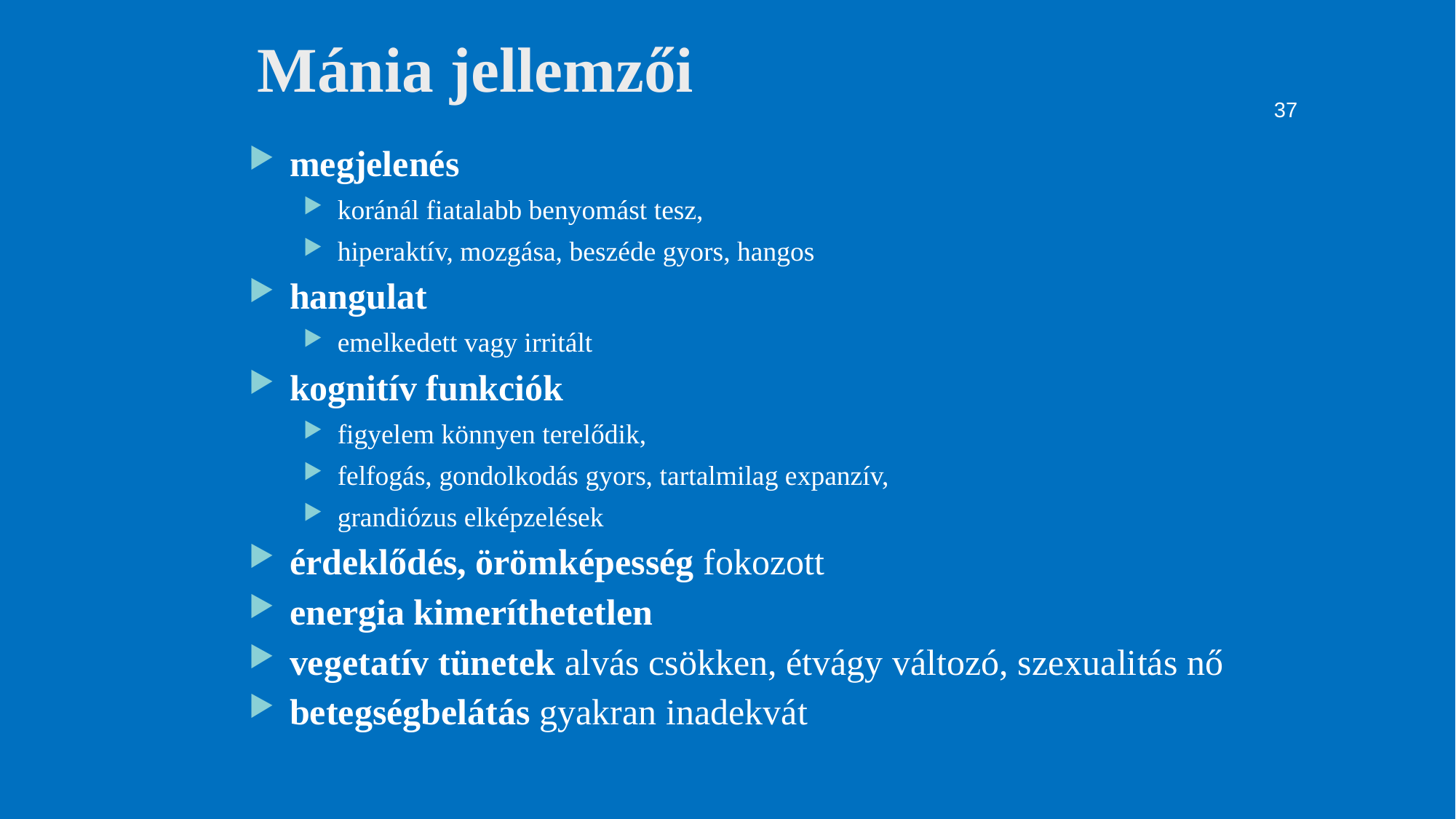

# Mánia jellemzői
37
megjelenés
koránál fiatalabb benyomást tesz,
hiperaktív, mozgása, beszéde gyors, hangos
hangulat
emelkedett vagy irritált
kognitív funkciók
figyelem könnyen terelődik,
felfogás, gondolkodás gyors, tartalmilag expanzív,
grandiózus elképzelések
érdeklődés, örömképesség fokozott
energia kimeríthetetlen
vegetatív tünetek alvás csökken, étvágy változó, szexualitás nő
betegségbelátás gyakran inadekvát